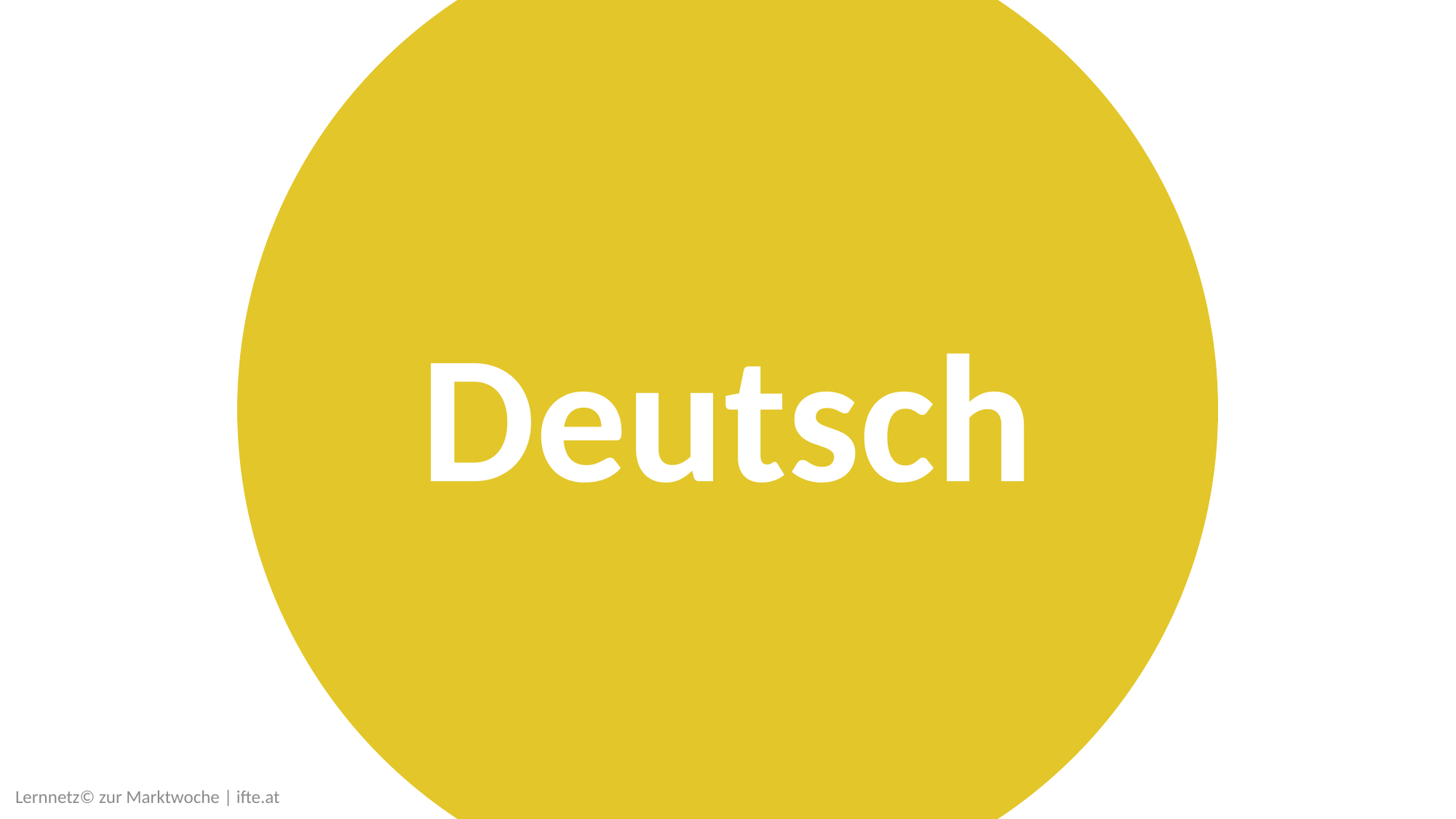

mögliche Aktivitäten im Projekt „Marktwoche“
Bezug zum Lehrplan
Deutsch
Unterschiedliche Medien und Medienprodukte werden eingesetzt, wodurch den SuS die Veränderung der Gestaltungsweisen und Repräsentationsformen sprachlicher Äußerungen bewusst wird.
Die drei Kompetenzen "Zuhören und Sprechen", "Lesen" und "Schreiben" werden in allen Modulen trainiert (u. a. selbständige Zusammenfassungen, achtsame Diskussionen, kreatives Schreiben, mündliche und schriftliche Reflexion)
Informationen mündlich präsentieren
Partner- und Gruppengespräche
sinnerfassendes Lesen
Inhalte und Gedanken strukturieren und verschriftlichen
kreative Ausdrucksformen
unterschiedliche Texte gestalten (analog und digital)
Ziele mündlich und schriftlich formulieren (M - Ziele bestimmen)
Lese- und Zuordnungsübungen (M - Design Thinking, Teil 1; M - Checkpoint)
wichtige Ergebnisse des Design Thinking-Prozesses zusammenfassen und laufend am Plakat bzw. im Heft schriftlich dokumentieren (M - Design Thinking, Teil 1)
Storycards und Bedürfnis-Statement schreiben (M - Design Thinking, Teil 1 und M - Design Thinking, Teil 2)
offene Fragen formulieren und damit Interviews führen
Präsentation des Prototyps vorbereiten und gemeinsam präsentieren (M - Design Thinking, Teil 2)
Tabellen strukturiert ausfüllen (M - Projekt planen, Materialien und M - Projekt planen, Arbeitspakete)
Produktname und Slogan entwickeln (M - Projekt planen, Arbeitspakete; M - Verkaufsstand vorbereiten)
Werbeplakat, Schilder, Flyer formulieren, Texte für Social Media verfassen (M - Projekt planen, Arbeitspakete)
eigene Stärken reflektieren und formulieren (M - eigene Stärken herausfinden)
Verkaufsgespräche trainieren und führen (M - Verkaufsgespräch vorbereiten)
die Marktwoche schriftlich und mündlich reflektieren (M - Reflexion)
Lernnetz© zur Marktwoche | ifte.at